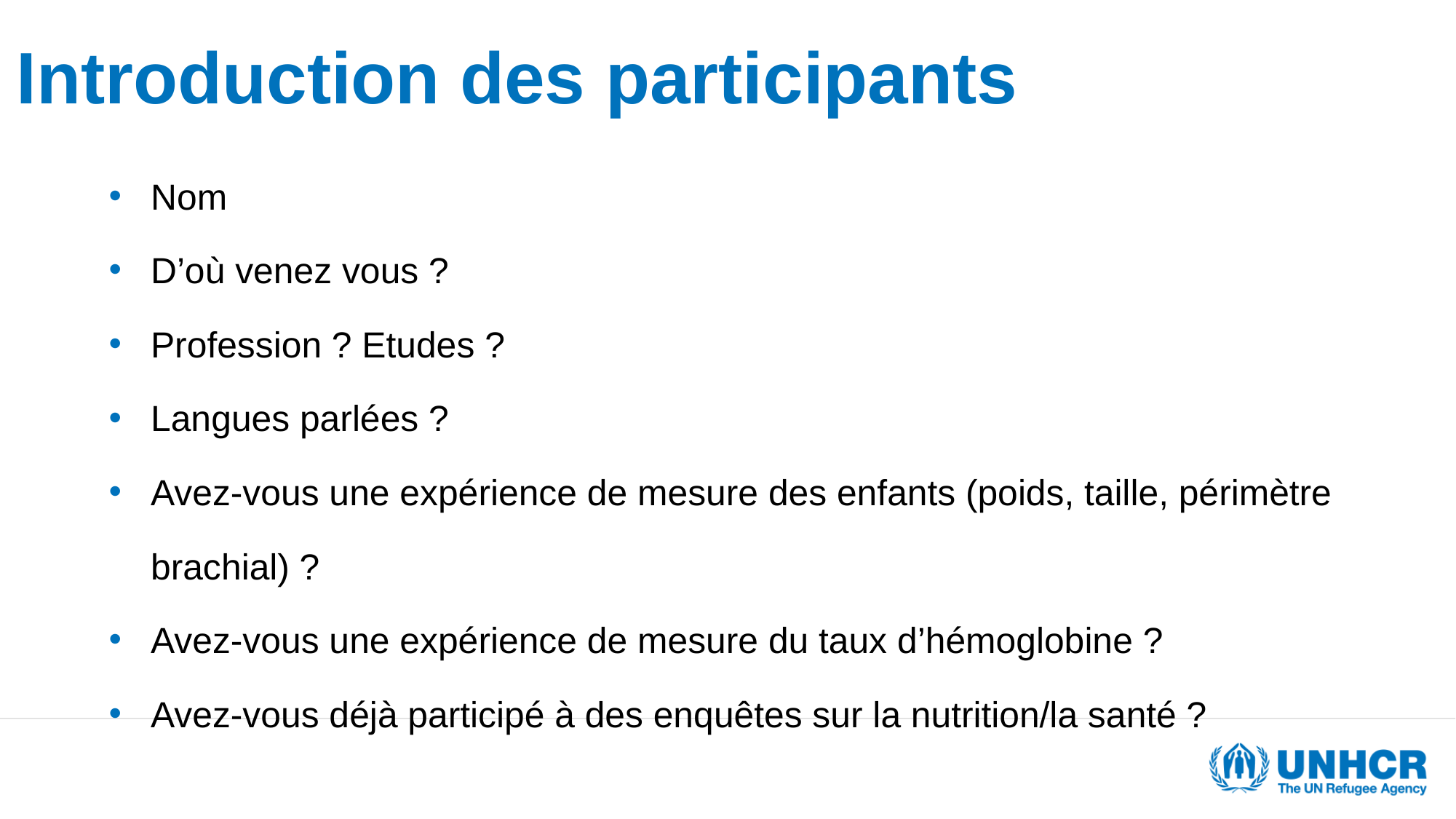

# Introduction des participants
Nom
D’où venez vous ?
Profession ? Etudes ?
Langues parlées ?
Avez-vous une expérience de mesure des enfants (poids, taille, périmètre brachial) ?
Avez-vous une expérience de mesure du taux d’hémoglobine ?
Avez-vous déjà participé à des enquêtes sur la nutrition/la santé ?